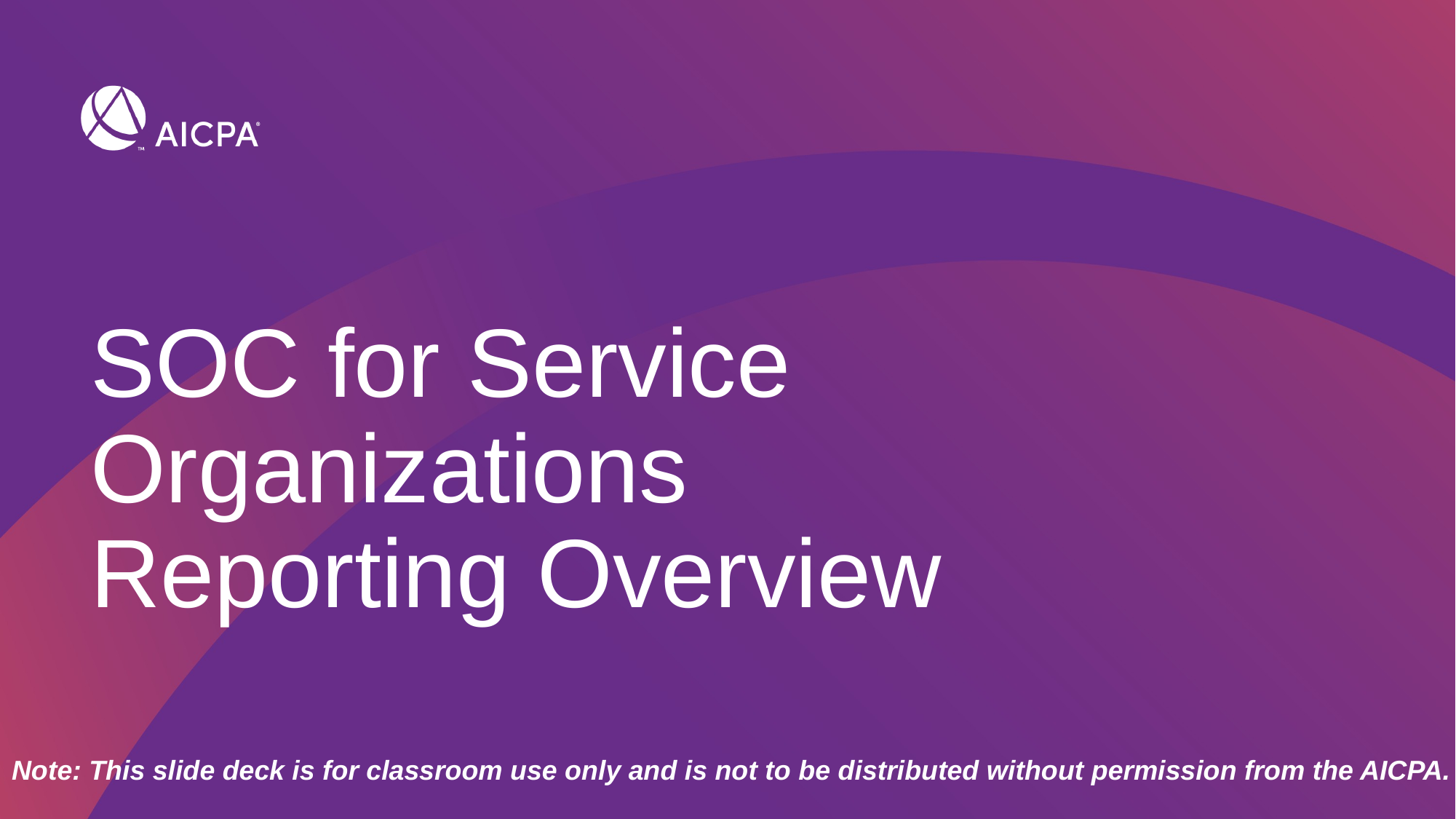

# SOC for Service Organizations Reporting Overview
Note: This slide deck is for classroom use only and is not to be distributed without permission from the AICPA.